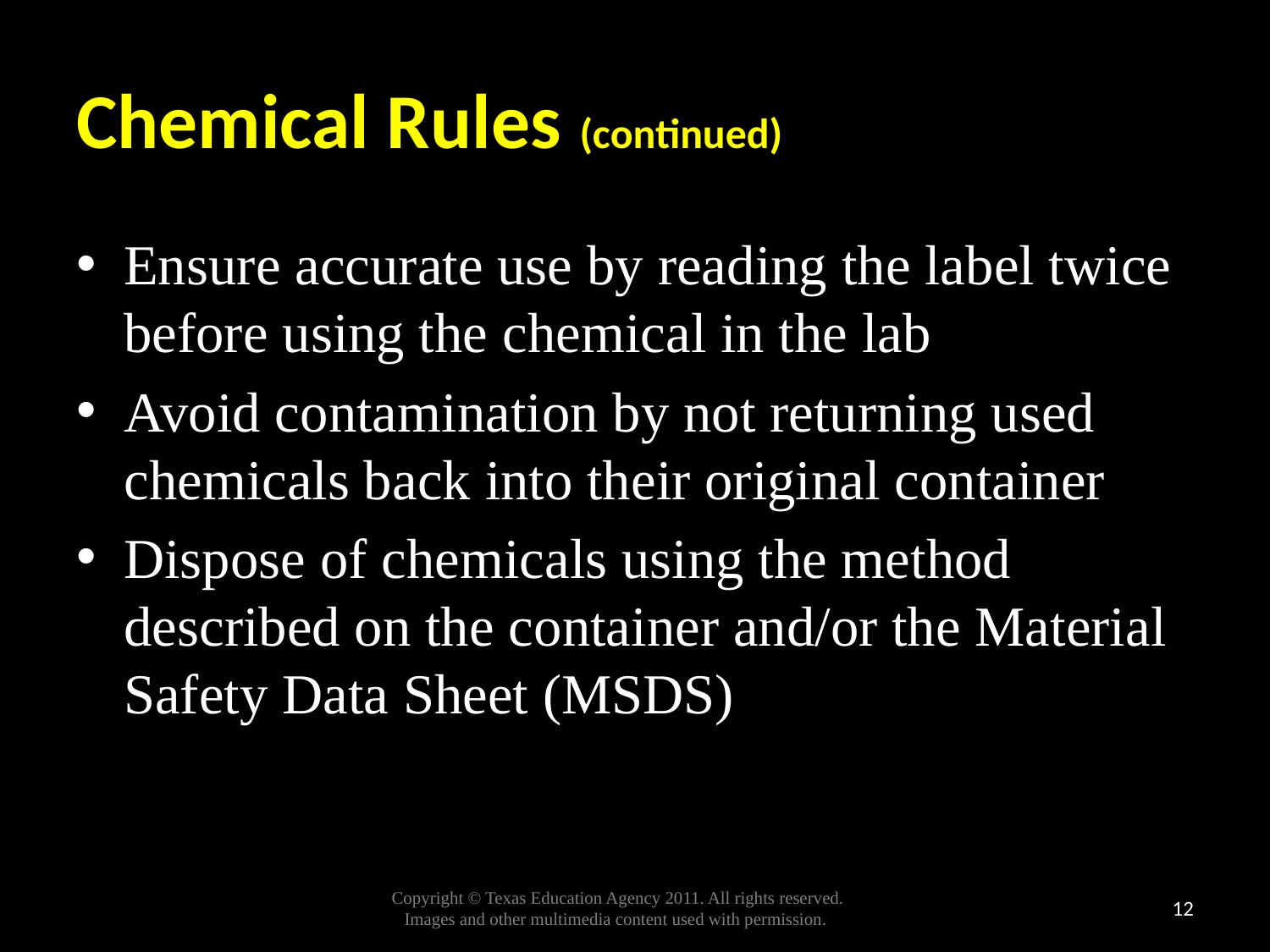

# Chemical Rules (continued)
Ensure accurate use by reading the label twice before using the chemical in the lab
Avoid contamination by not returning used chemicals back into their original container
Dispose of chemicals using the method described on the container and/or the Material Safety Data Sheet (MSDS)

12